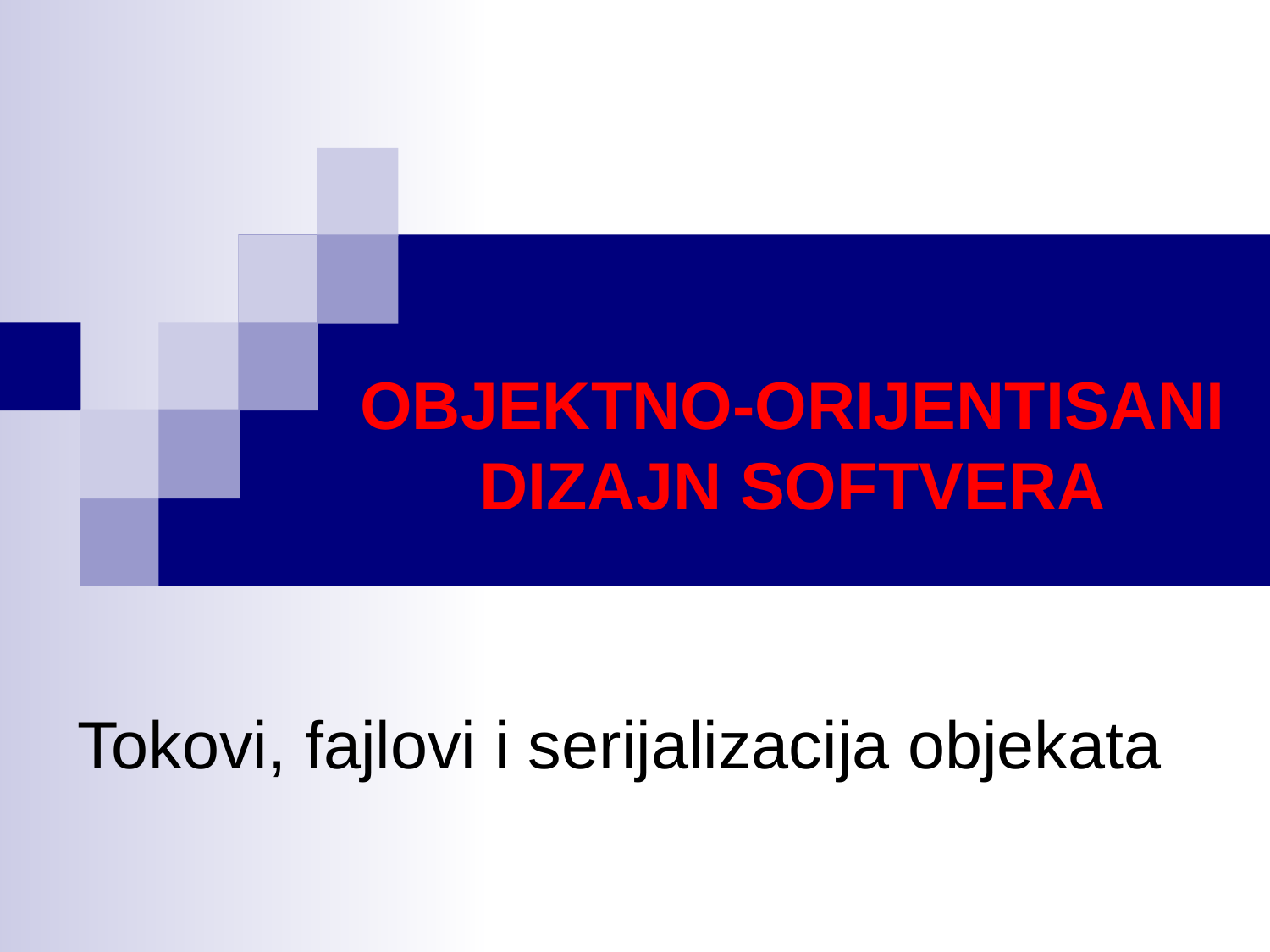

# OBJEKTNO-ORIJENTISANI DIZAJN SOFTVERA
Tokovi, fajlovi i serijalizacija objekata